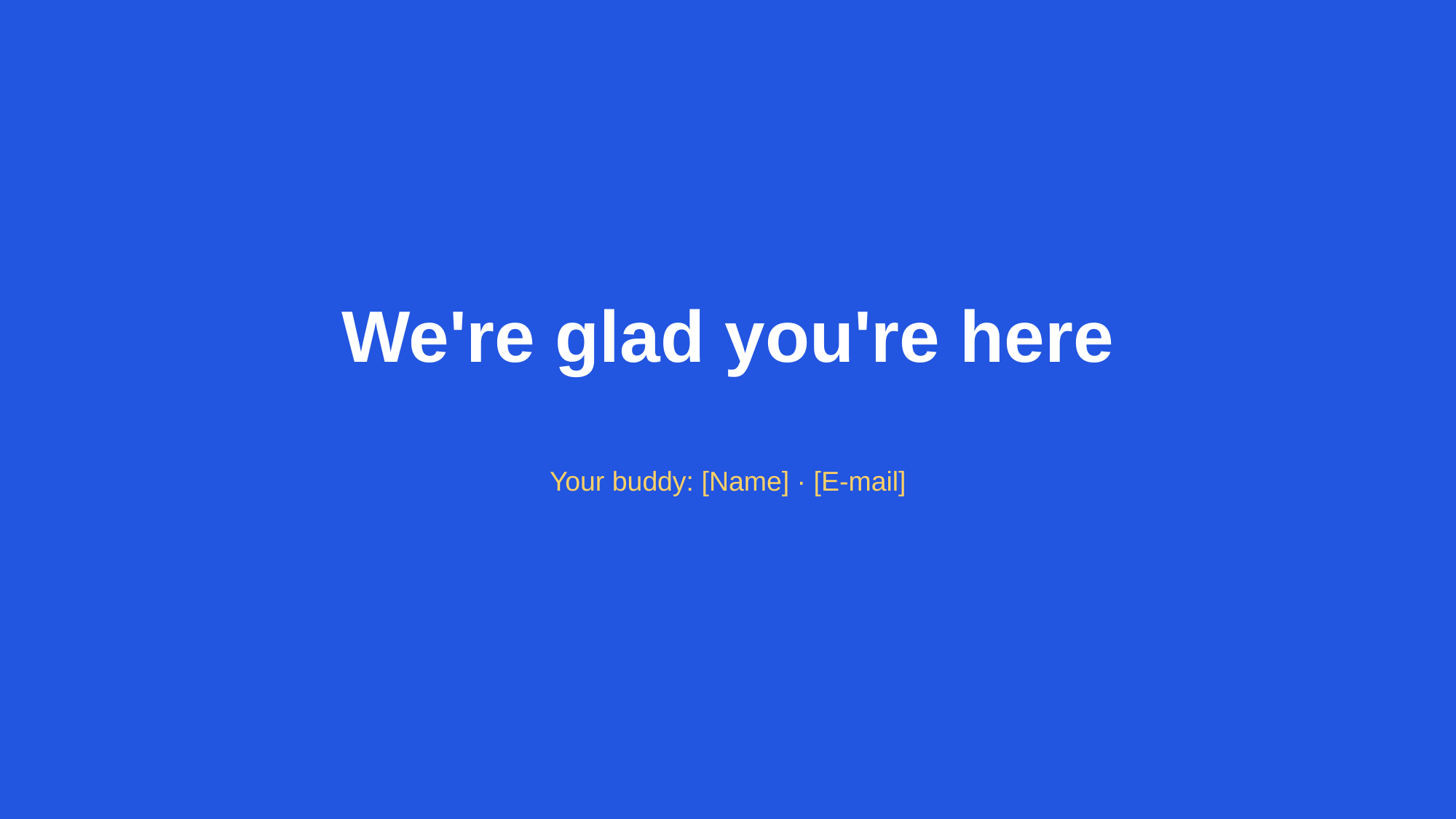

We're glad you're here
Your buddy: [Name] · [E-mail]